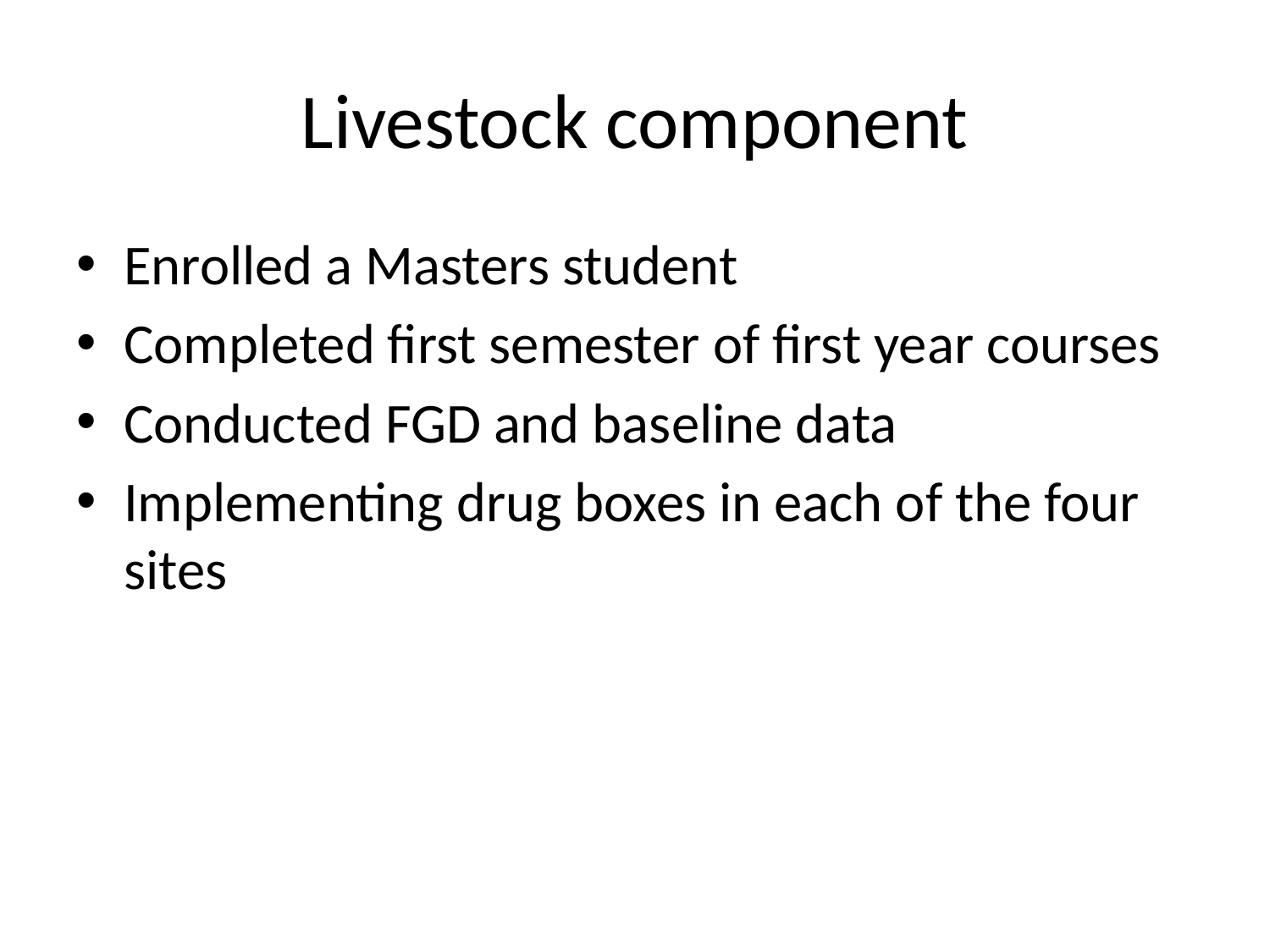

# Livestock component
Enrolled a Masters student
Completed first semester of first year courses
Conducted FGD and baseline data
Implementing drug boxes in each of the four sites